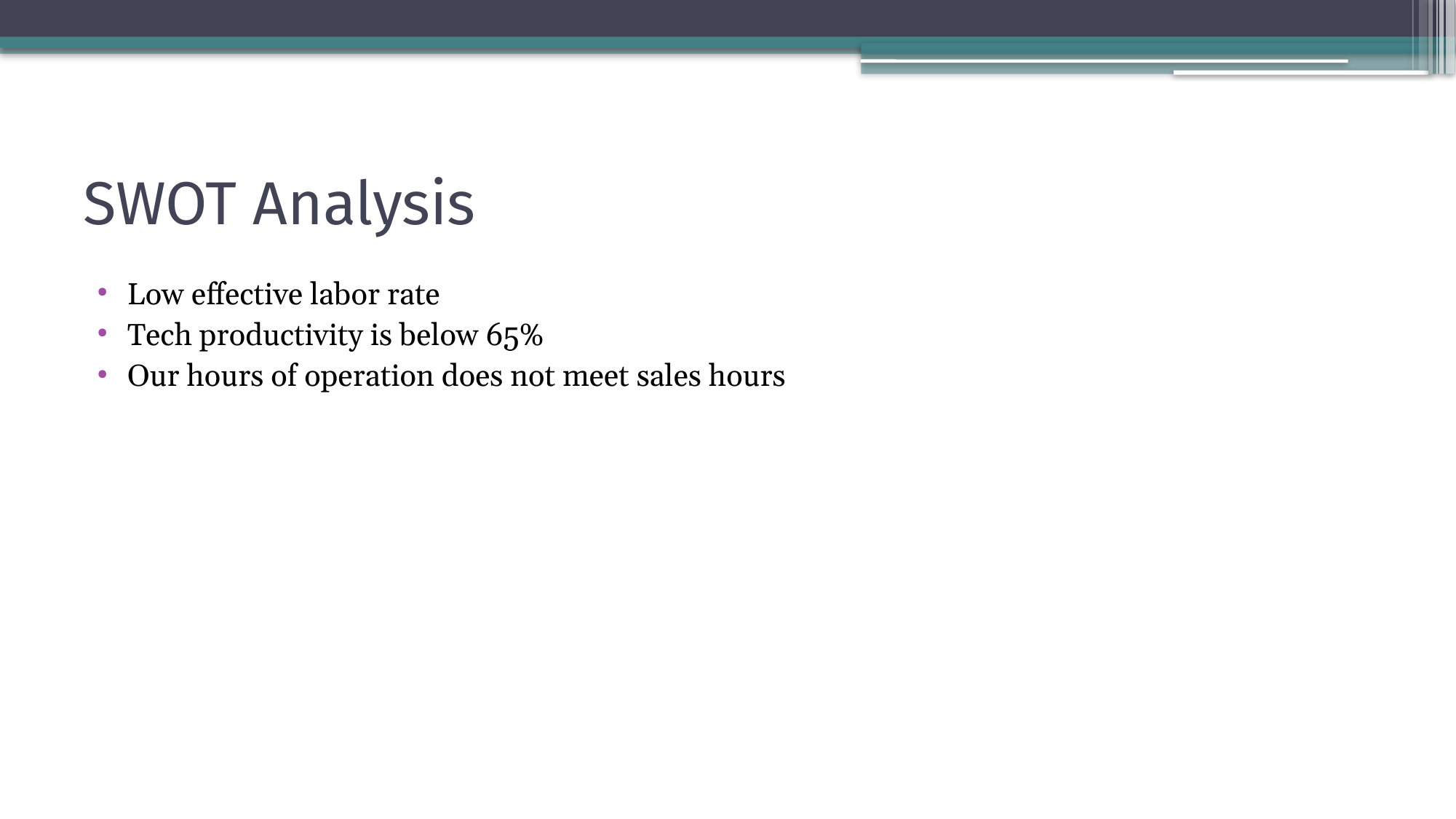

# SWOT Analysis
Low effective labor rate
Tech productivity is below 65%
Our hours of operation does not meet sales hours